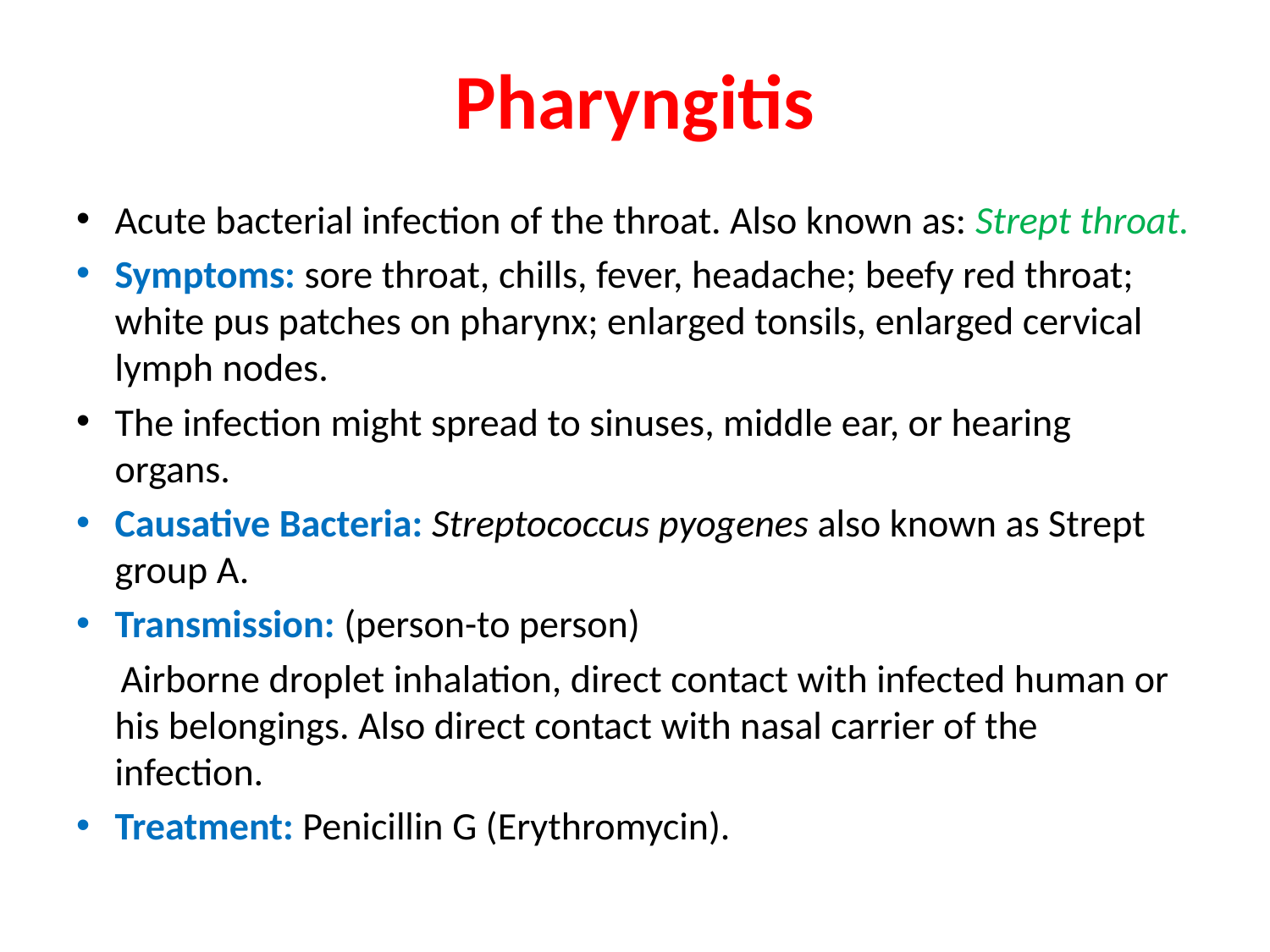

# Pharyngitis
Acute bacterial infection of the throat. Also known as: Strept throat.
Symptoms: sore throat, chills, fever, headache; beefy red throat; white pus patches on pharynx; enlarged tonsils, enlarged cervical lymph nodes.
The infection might spread to sinuses, middle ear, or hearing organs.
Causative Bacteria: Streptococcus pyogenes also known as Strept group A.
Transmission: (person-to person)
     Airborne droplet inhalation, direct contact with infected human or his belongings. Also direct contact with nasal carrier of the infection.
Treatment: Penicillin G (Erythromycin).